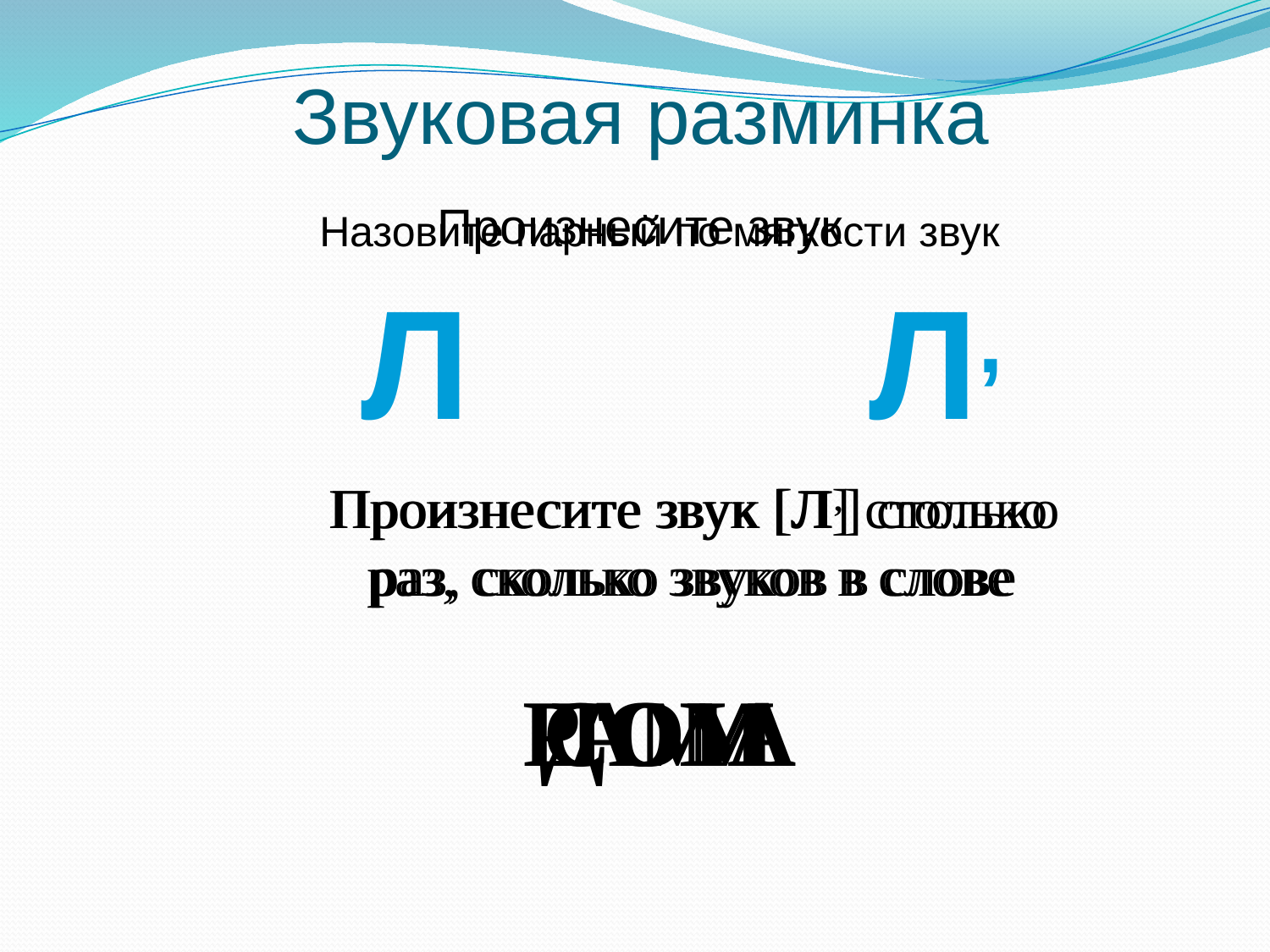

# Звуковая разминка
Произнесите звук
Назовите парный по мягкости звук
Л
Л,
Произнесите звук [Л] столько раз, сколько звуков в слове
Произнесите звук [Л,] столько раз, сколько звуков в слове
ДОМ
РАМА
СОМ